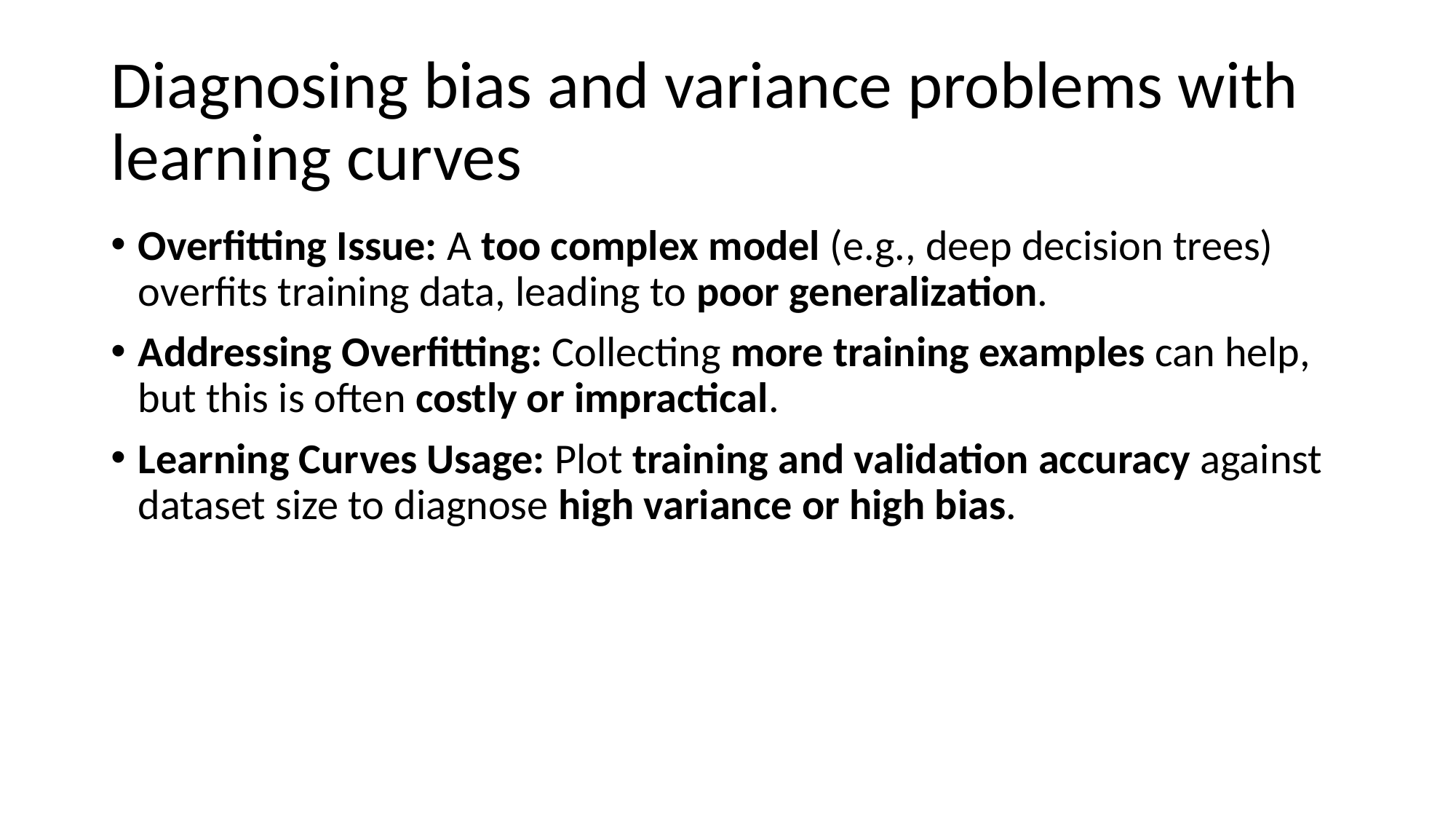

# Diagnosing bias and variance problems with learning curves
Overfitting Issue: A too complex model (e.g., deep decision trees) overfits training data, leading to poor generalization.
Addressing Overfitting: Collecting more training examples can help, but this is often costly or impractical.
Learning Curves Usage: Plot training and validation accuracy against dataset size to diagnose high variance or high bias.